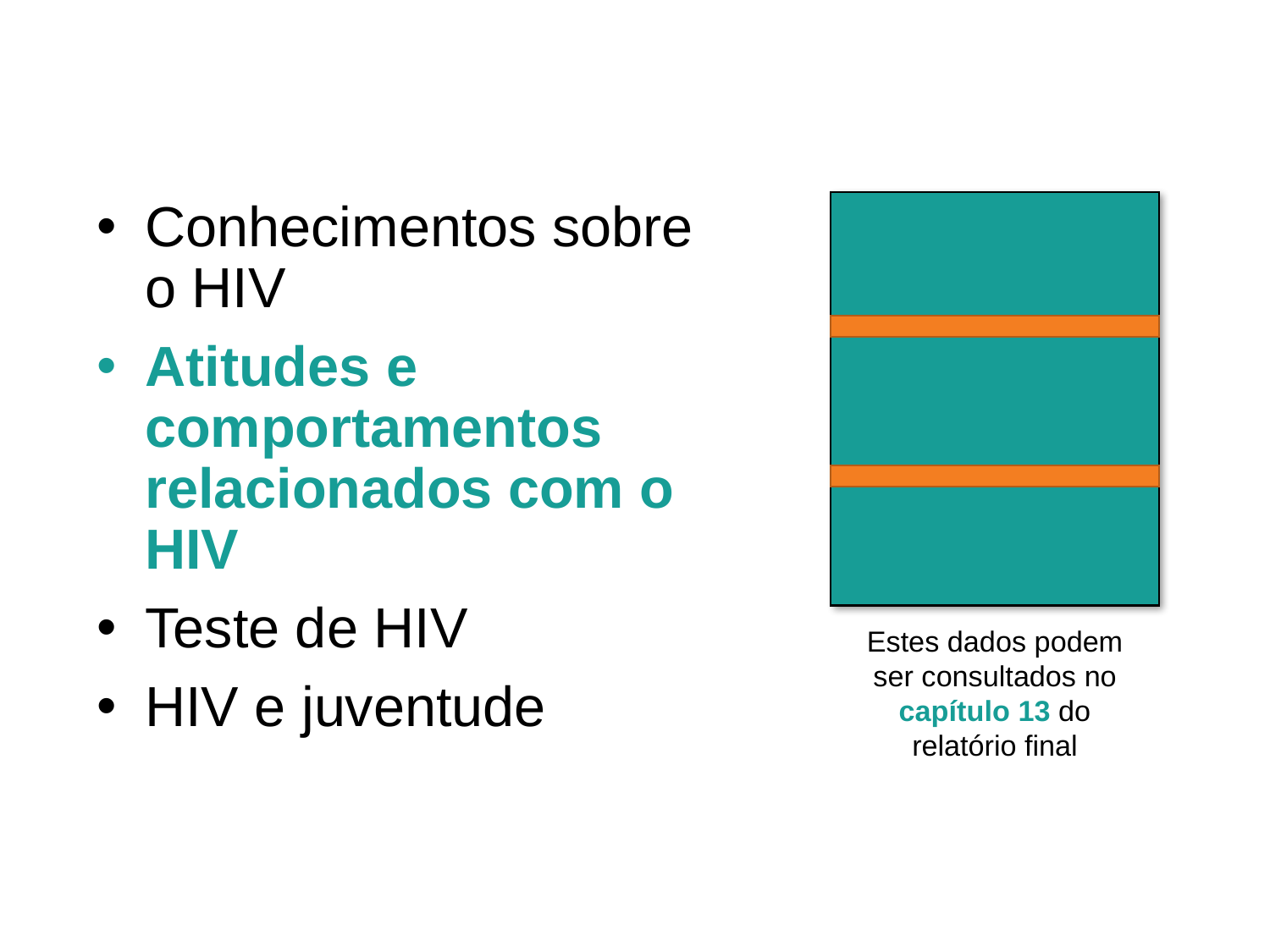

Conhecimentos sobre o HIV
Atitudes e comportamentos relacionados com o HIV
Teste de HIV
HIV e juventude

Estes dados podem ser consultados no capítulo 13 do relatório final